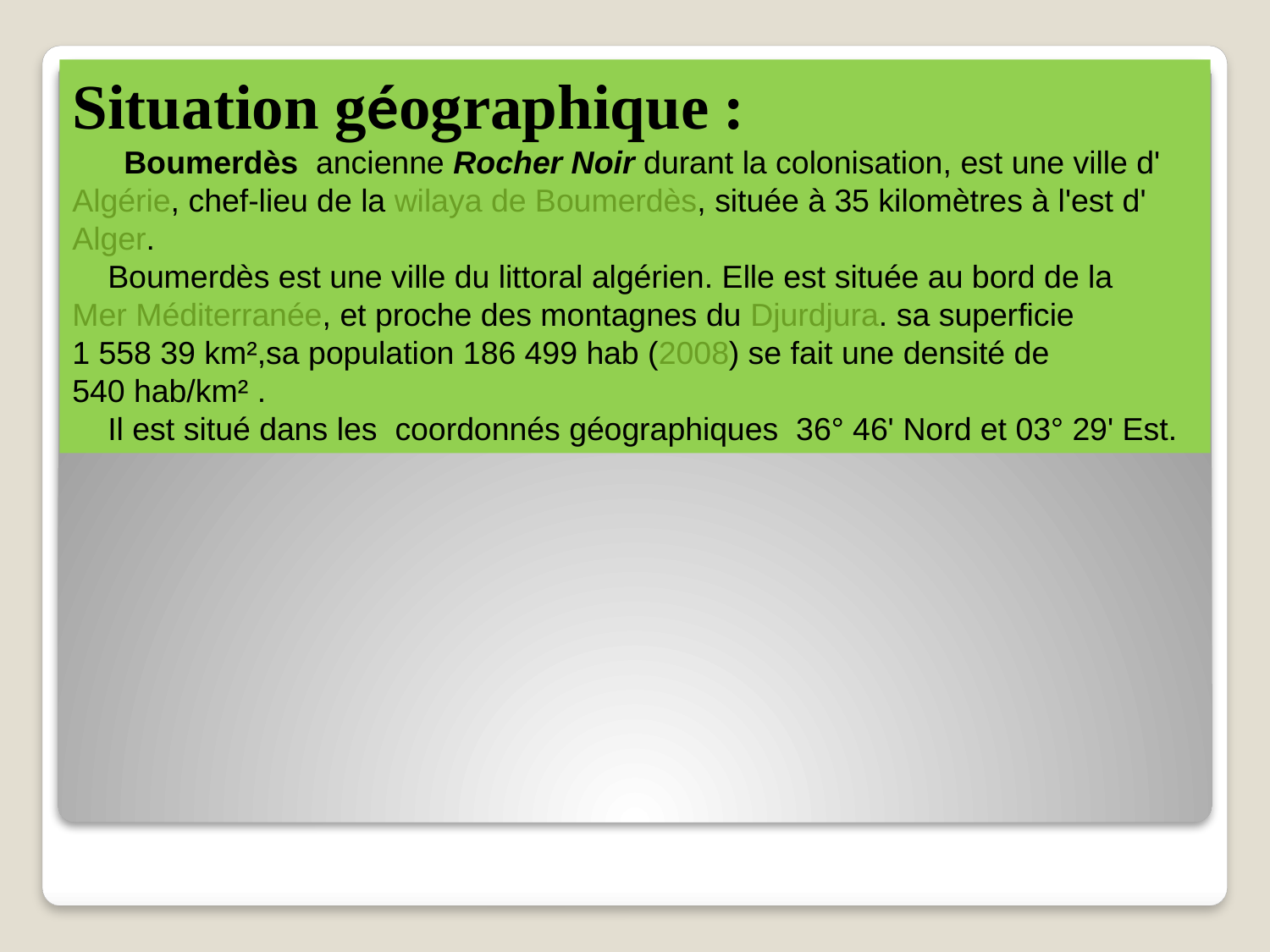

Situation géographique :
      Boumerdès  ancienne Rocher Noir durant la colonisation, est une ville d'Algérie, chef-lieu de la wilaya de Boumerdès, située à 35 kilomètres à l'est d'Alger.
    Boumerdès est une ville du littoral algérien. Elle est située au bord de la Mer Méditerranée, et proche des montagnes du Djurdjura. sa superficie 1 558 39 km²,sa population 186 499 hab (2008) se fait une densité de 540 hab/km² .
    Il est situé dans les  coordonnés géographiques  36° 46' Nord et 03° 29' Est.